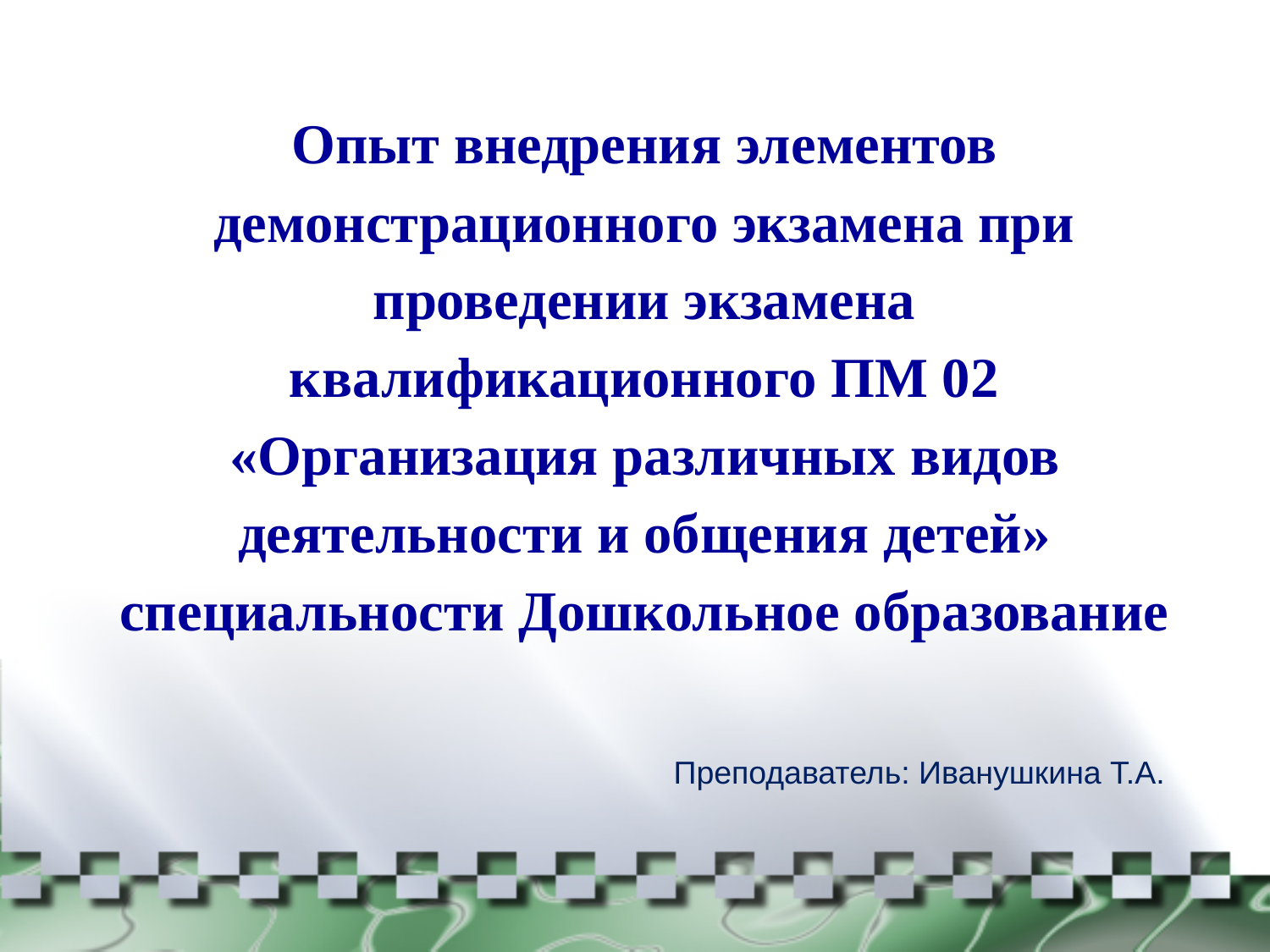

# Опыт внедрения элементов демонстрационного экзамена при проведении экзамена квалификационного ПМ 02 «Организация различных видов деятельности и общения детей» специальности Дошкольное образование
Преподаватель: Иванушкина Т.А.